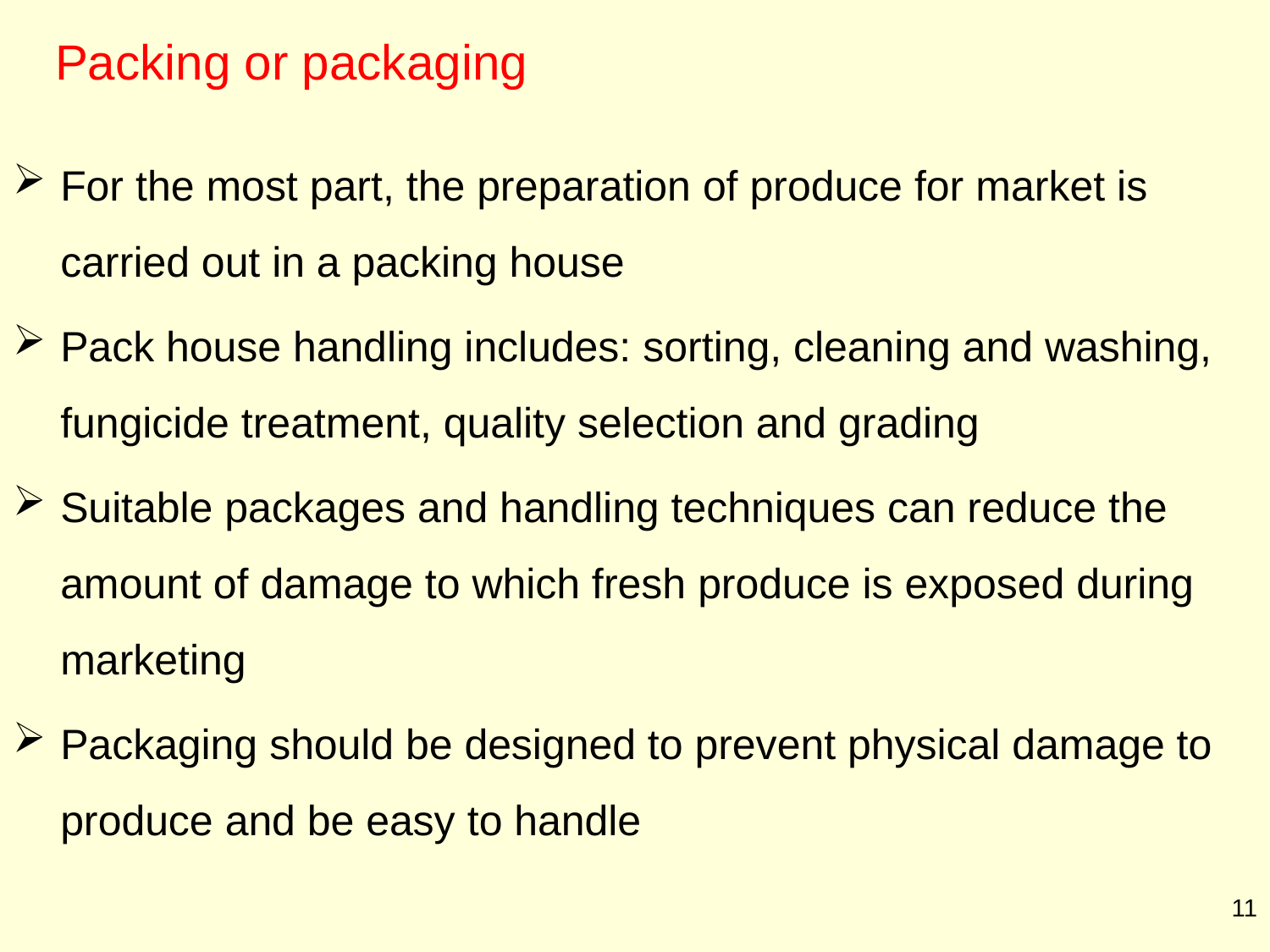

# Packing or packaging
For the most part, the preparation of produce for market is carried out in a packing house
Pack house handling includes: sorting, cleaning and washing, fungicide treatment, quality selection and grading
Suitable packages and handling techniques can reduce the amount of damage to which fresh produce is exposed during marketing
Packaging should be designed to prevent physical damage to produce and be easy to handle
11